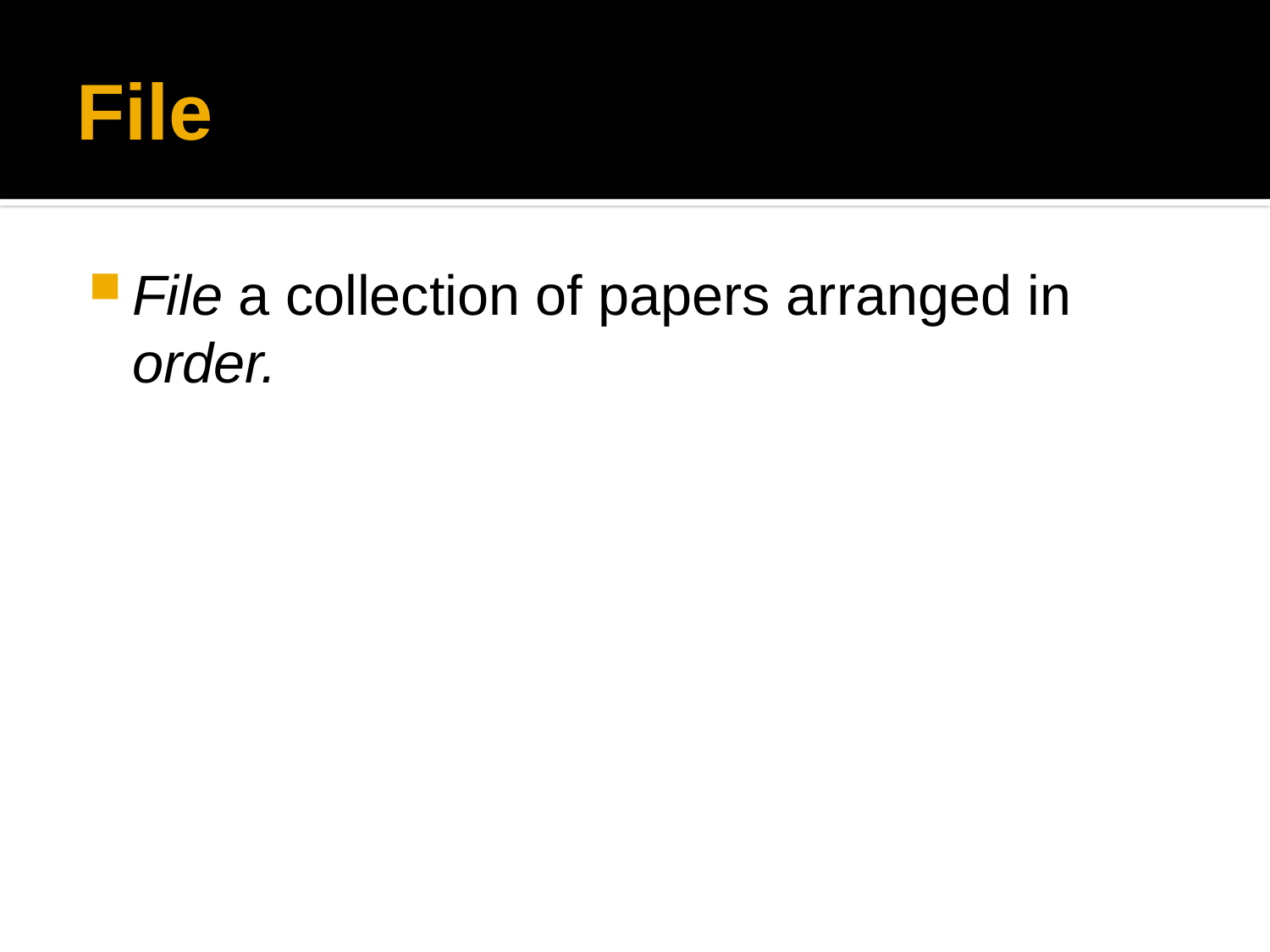

# File
File a collection of papers arranged in order.